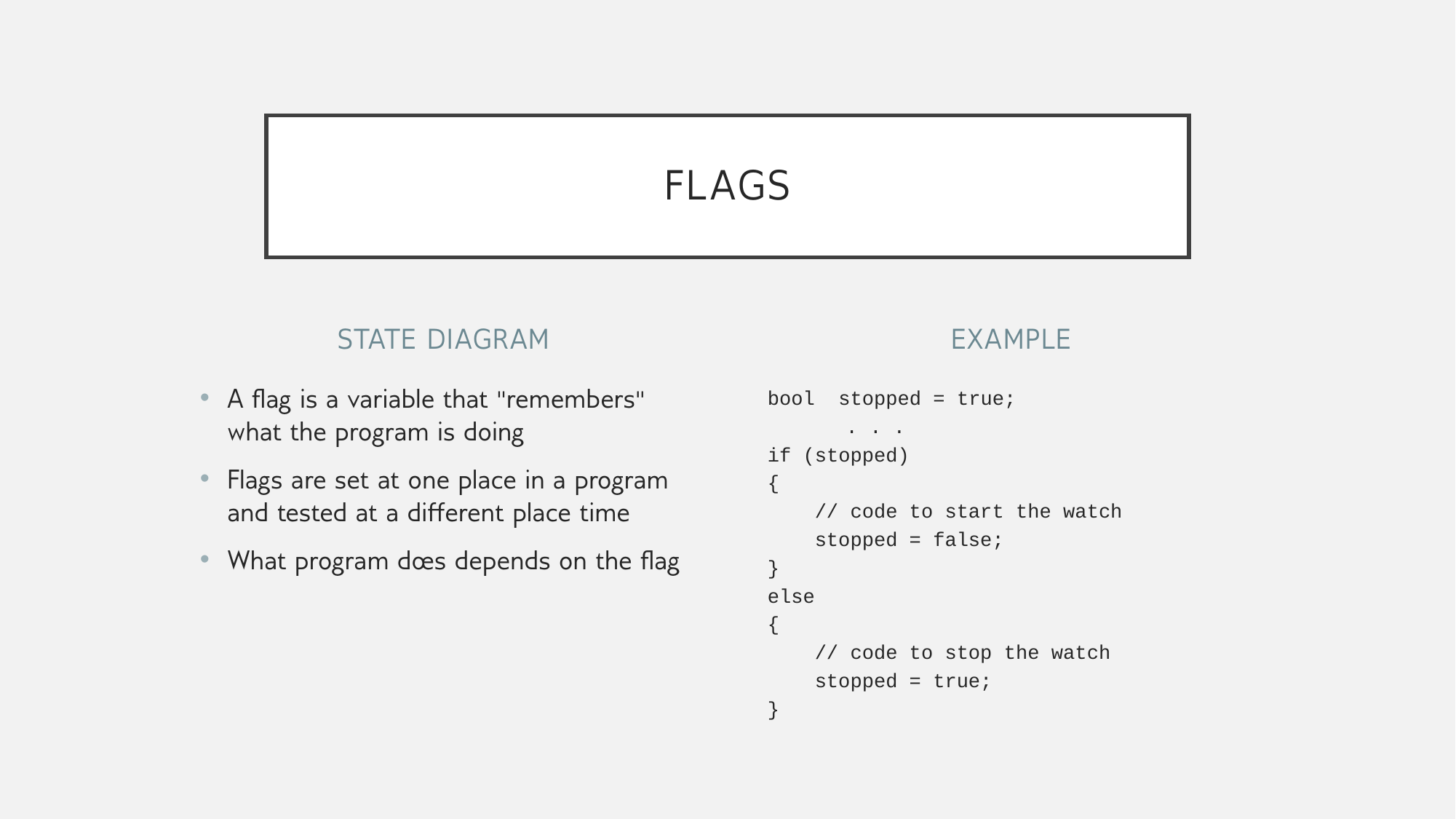

# Flags
State Diagram
Example
A flag is a variable that "remembers" what the program is doing
Flags are set at one place in a program and tested at a different place time
What program does depends on the flag
bool  stopped = true;
	. . .
if (stopped)
{
    // code to start the watch
    stopped = false;
}
else
{
    // code to stop the watch
    stopped = true;
}